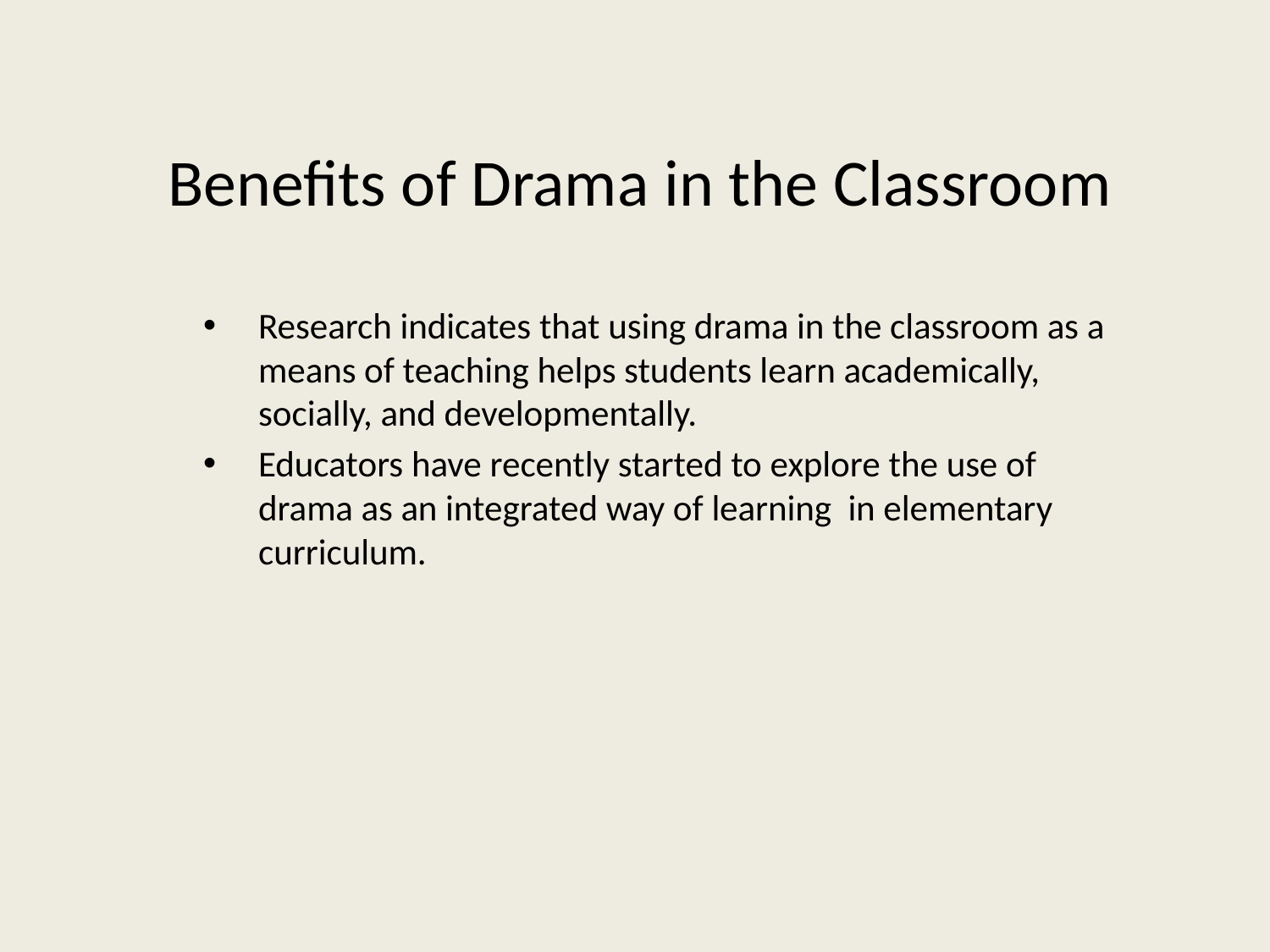

# Benefits of Drama in the Classroom
Research indicates that using drama in the classroom as a means of teaching helps students learn academically, socially, and developmentally.
Educators have recently started to explore the use of drama as an integrated way of learning  in elementary curriculum.